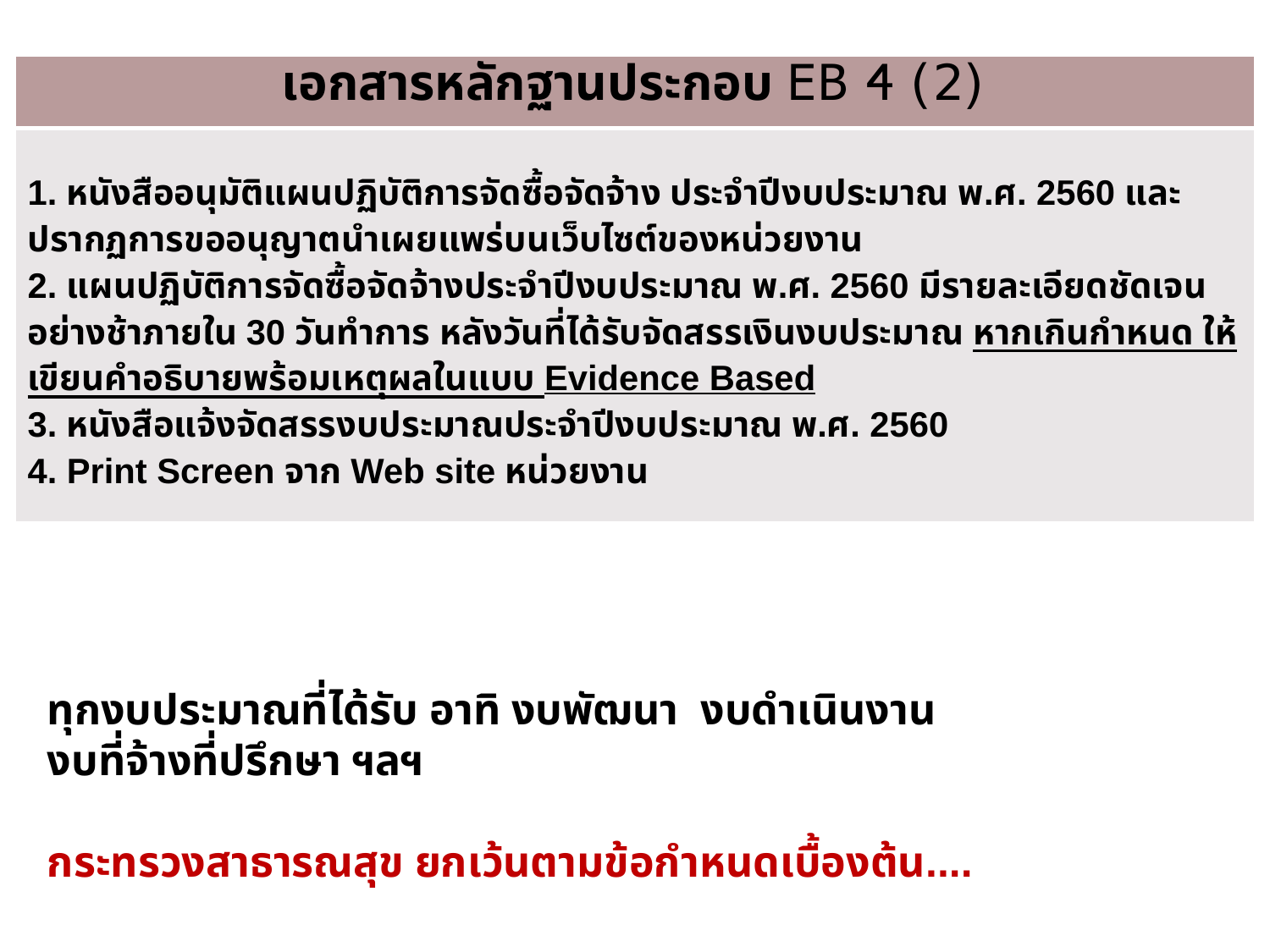

| เอกสารหลักฐานประกอบ EB 4 (2) |
| --- |
| 1. หนังสืออนุมัติแผนปฏิบัติการจัดซื้อจัดจ้าง ประจำปีงบประมาณ พ.ศ. 2560 และปรากฏการขออนุญาตนำเผยแพร่บนเว็บไซต์ของหน่วยงาน 2. แผนปฏิบัติการจัดซื้อจัดจ้างประจำปีงบประมาณ พ.ศ. 2560 มีรายละเอียดชัดเจน อย่างช้าภายใน 30 วันทำการ หลังวันที่ได้รับจัดสรรเงินงบประมาณ หากเกินกำหนด ให้เขียนคำอธิบายพร้อมเหตุผลในแบบ Evidence Based 3. หนังสือแจ้งจัดสรรงบประมาณประจำปีงบประมาณ พ.ศ. 2560 4. Print Screen จาก Web site หน่วยงาน |
ทุกงบประมาณที่ได้รับ อาทิ งบพัฒนา  งบดำเนินงาน
งบที่จ้างที่ปรึกษา ฯลฯ

กระทรวงสาธารณสุข ยกเว้นตามข้อกำหนดเบื้องต้น....